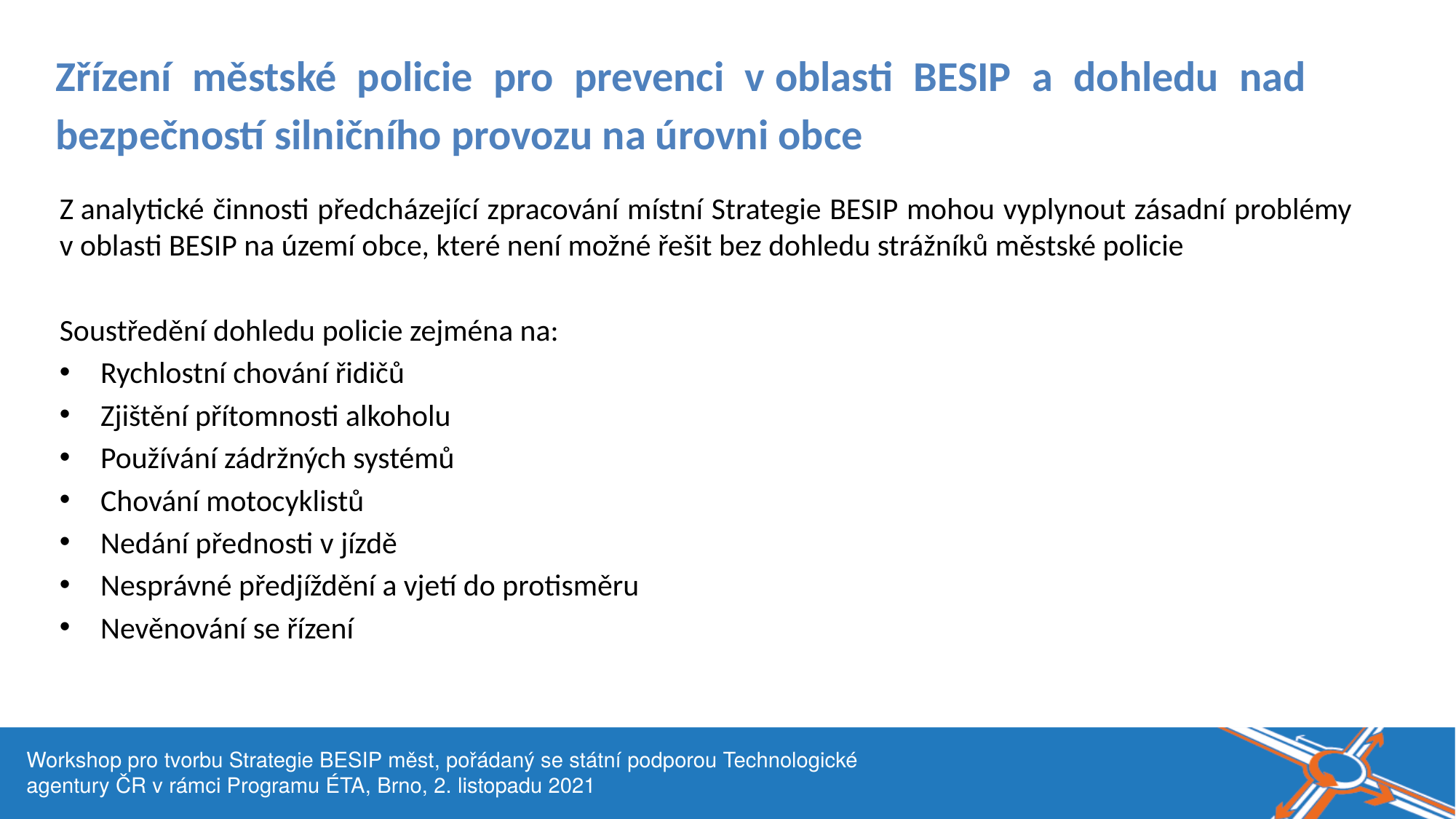

Název akce, místo, datum
Zřízení městské policie pro prevenci v oblasti BESIP a dohledu nad bezpečností silničního provozu na úrovni obce
Z analytické činnosti předcházející zpracování místní Strategie BESIP mohou vyplynout zásadní problémy v oblasti BESIP na území obce, které není možné řešit bez dohledu strážníků městské policie

Soustředění dohledu policie zejména na:
Rychlostní chování řidičů
Zjištění přítomnosti alkoholu
Používání zádržných systémů
Chování motocyklistů
Nedání přednosti v jízdě
Nesprávné předjíždění a vjetí do protisměru
Nevěnování se řízení
Workshop pro tvorbu Strategie BESIP měst, pořádaný se státní podporou Technologické agentury ČR v rámci Programu ÉTA, Brno, 2. listopadu 2021